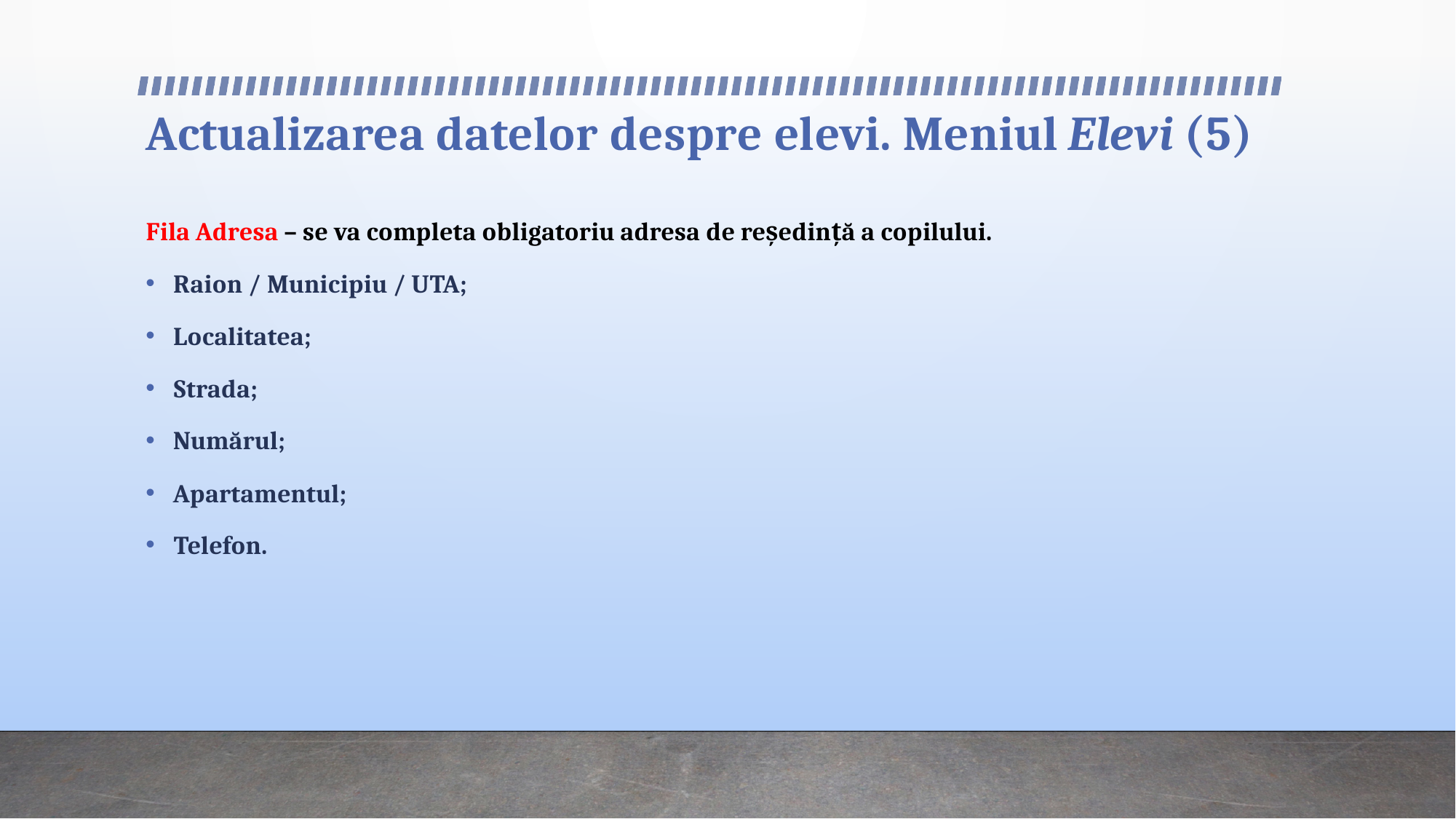

# Actualizarea datelor despre elevi. Meniul Elevi (5)
Fila Adresa – se va completa obligatoriu adresa de reședință a copilului.
Raion / Municipiu / UTA;
Localitatea;
Strada;
Numărul;
Apartamentul;
Telefon.